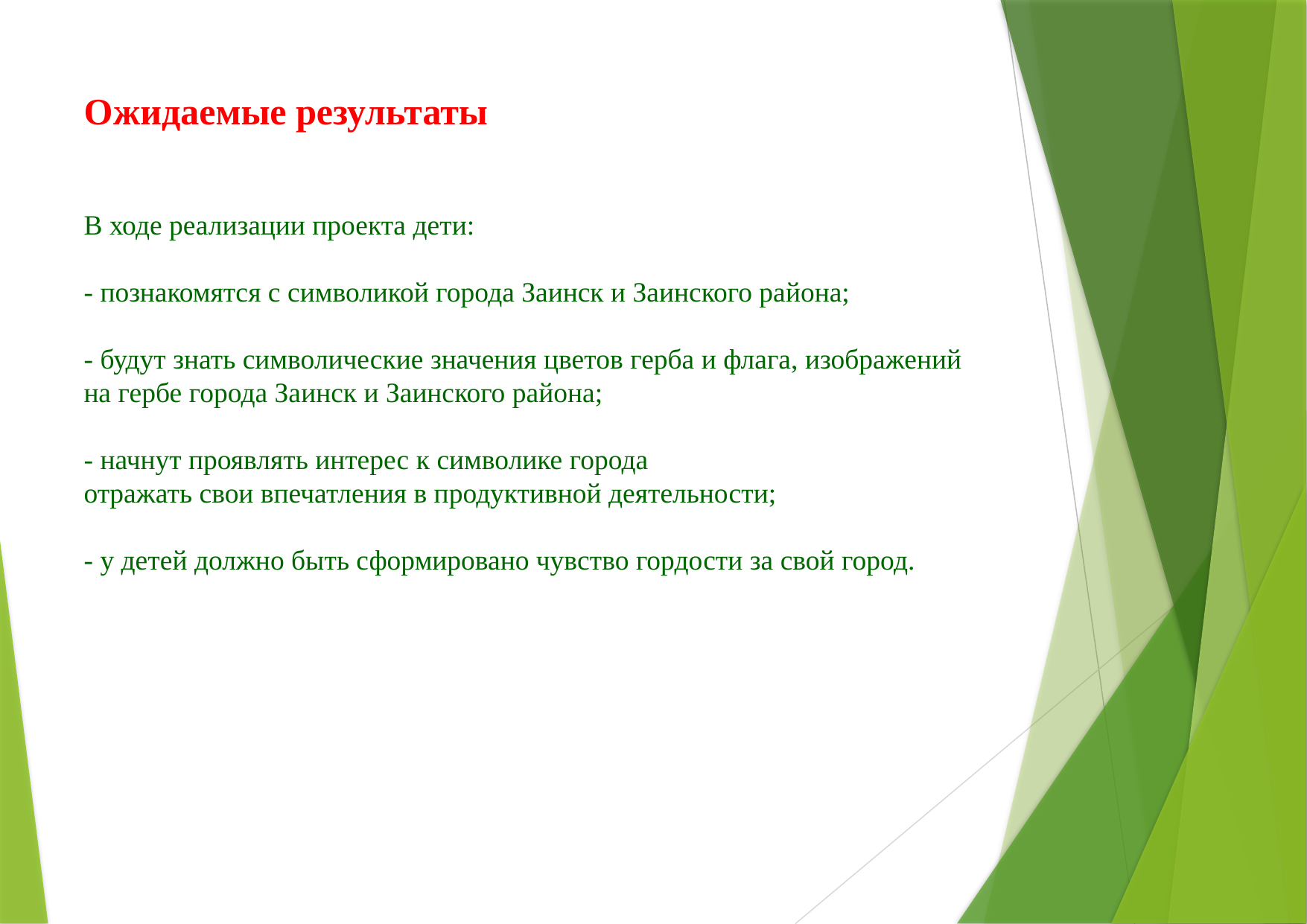

# Ожидаемые результаты В ходе реализации проекта дети: - познакомятся с символикой города Заинск и Заинского района; - будут знать символические значения цветов герба и флага, изображений на гербе города Заинск и Заинского района; - начнут проявлять интерес к символике города отражать свои впечатления в продуктивной деятельности; - у детей должно быть сформировано чувство гордости за свой город.